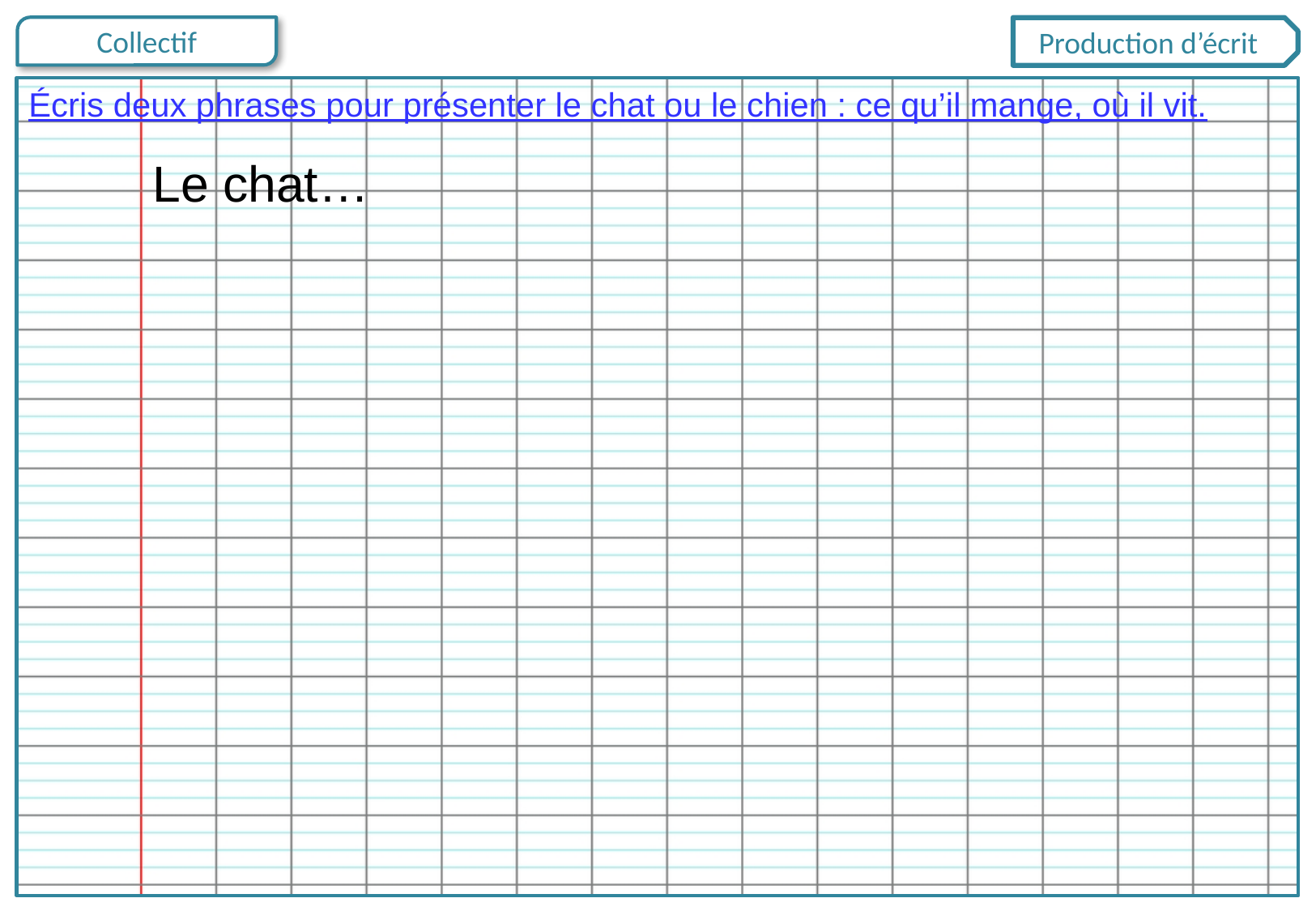

Production d’écrit
Écris deux phrases pour présenter le chat ou le chien : ce qu’il mange, où il vit.
Le chat…